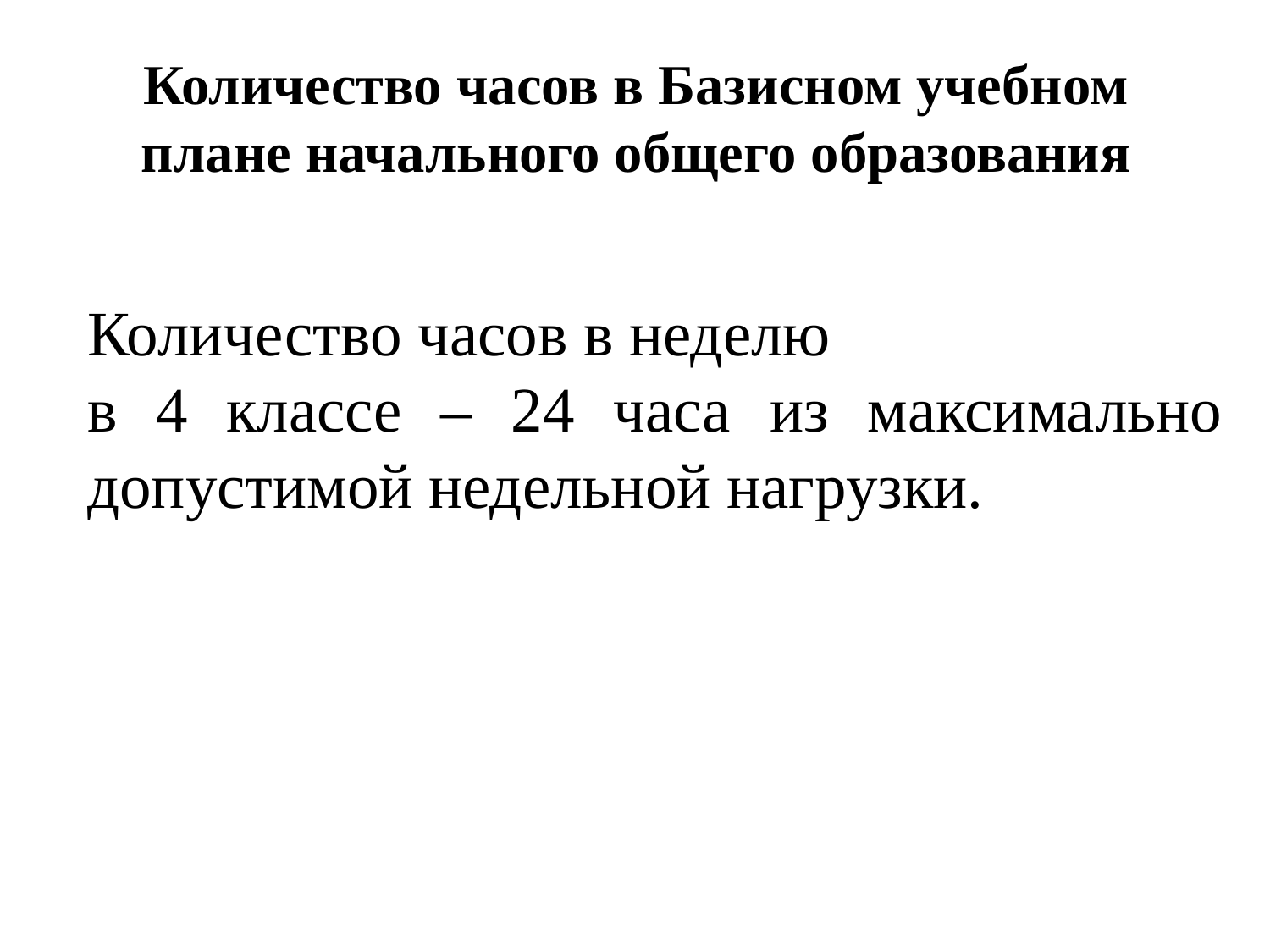

Количество часов в Базисном учебном плане начального общего образования
Количество часов в неделю
в 4 классе – 24 часа из максимально допустимой недельной нагрузки.